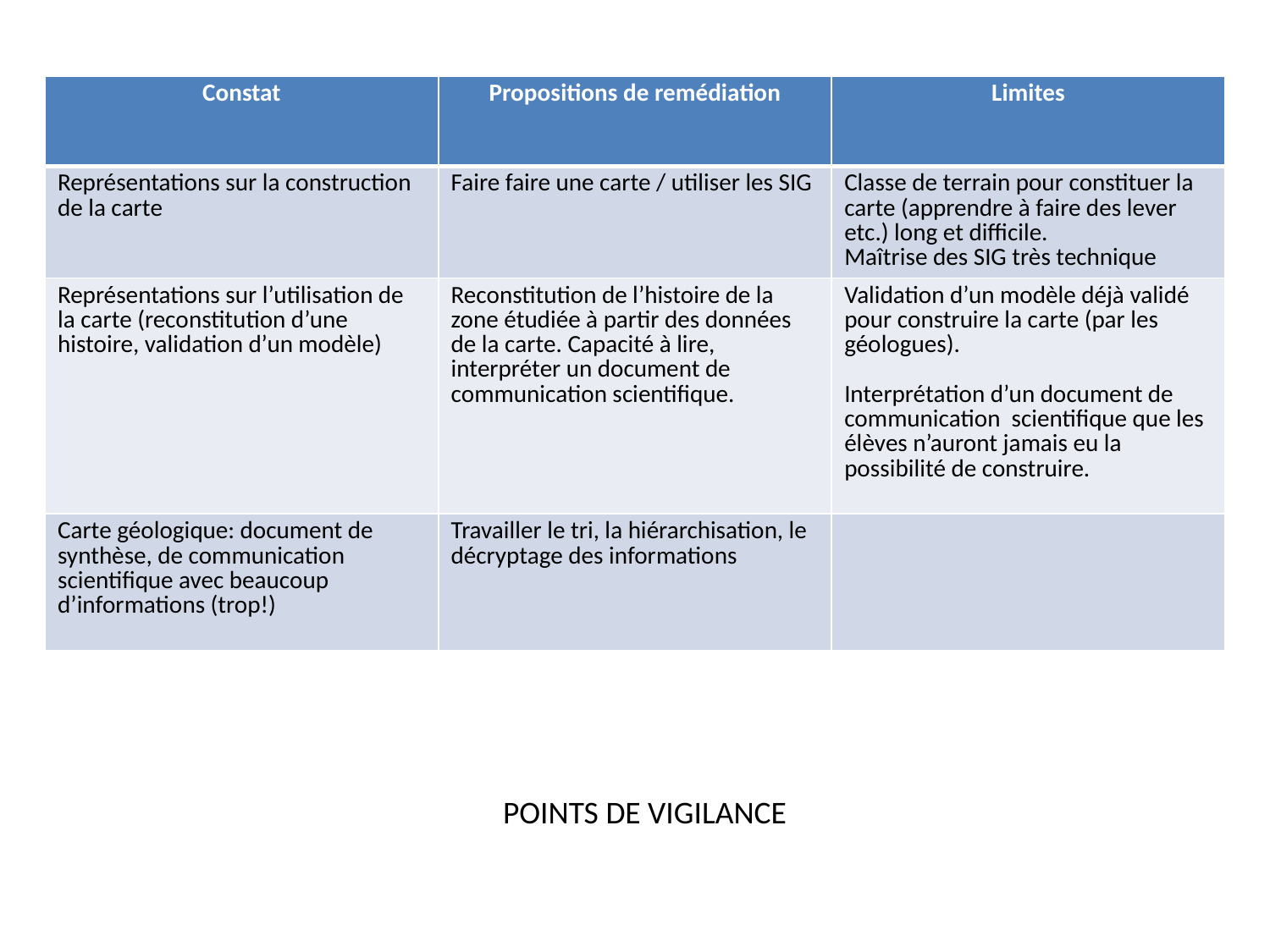

| Constat | Propositions de remédiation | Limites |
| --- | --- | --- |
| Représentations sur la construction de la carte | Faire faire une carte / utiliser les SIG | Classe de terrain pour constituer la carte (apprendre à faire des lever etc.) long et difficile. Maîtrise des SIG très technique |
| Représentations sur l’utilisation de la carte (reconstitution d’une histoire, validation d’un modèle) | Reconstitution de l’histoire de la zone étudiée à partir des données de la carte. Capacité à lire, interpréter un document de communication scientifique. | Validation d’un modèle déjà validé pour construire la carte (par les géologues). Interprétation d’un document de communication scientifique que les élèves n’auront jamais eu la possibilité de construire. |
| Carte géologique: document de synthèse, de communication scientifique avec beaucoup d’informations (trop!) | Travailler le tri, la hiérarchisation, le décryptage des informations |  |
POINTS DE VIGILANCE